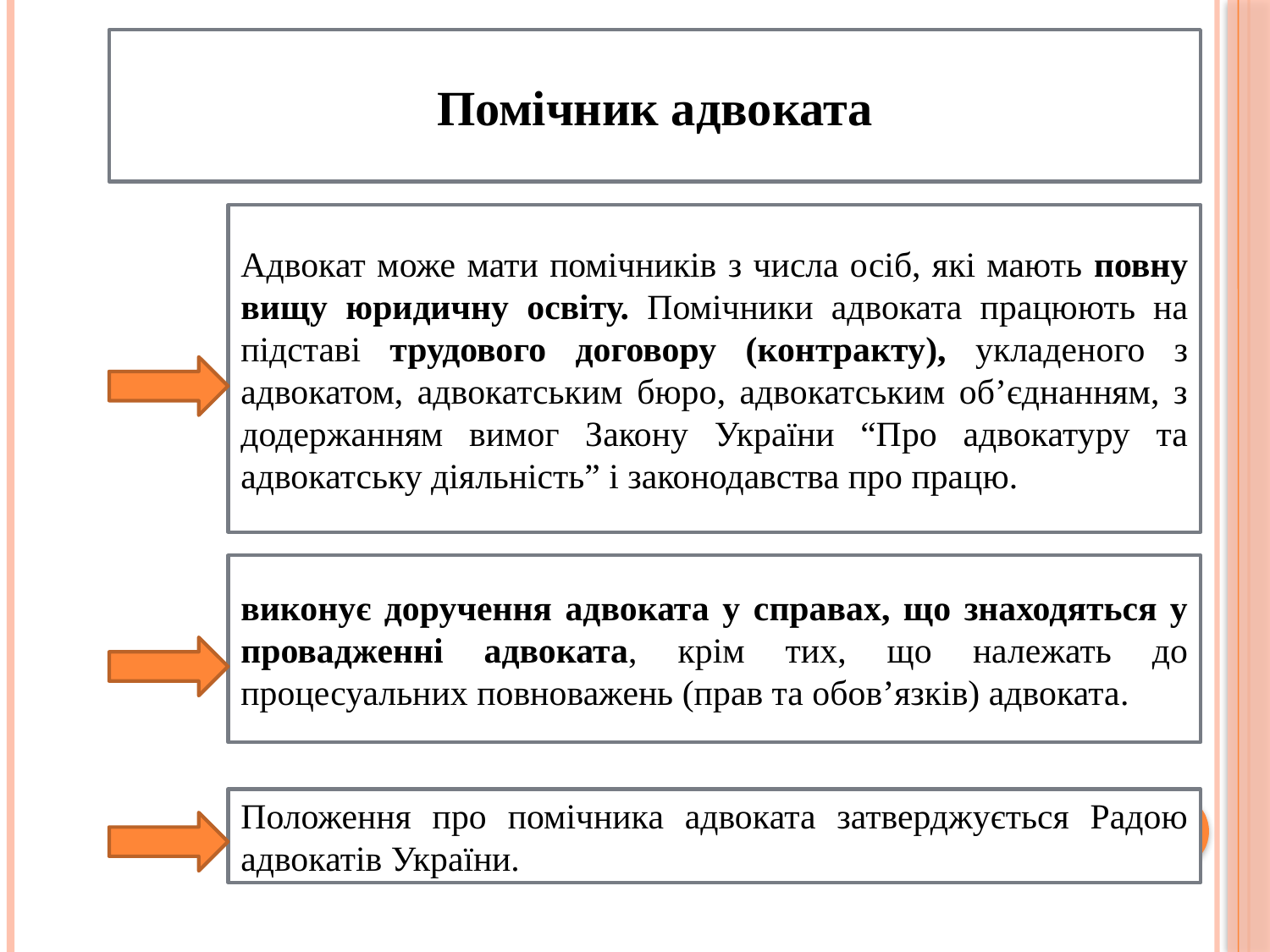

Помічник адвоката
Адвокат може мати помічників з числа осіб, які мають повну вищу юридичну освіту. Помічники адвоката працюють на підставі трудового договору (контракту), укладеного з адвокатом, адвокатським бюро, адвокатським об’єднанням, з додержанням вимог Закону України “Про адвокатуру та адвокатську діяльність” і законодавства про працю.

виконує доручення адвоката у справах, що знаходяться у провадженні адвоката, крім тих, що належать до процесуальних повноважень (прав та обов’язків) адвоката.

Положення про помічника адвоката затверджується Радою адвокатів України.